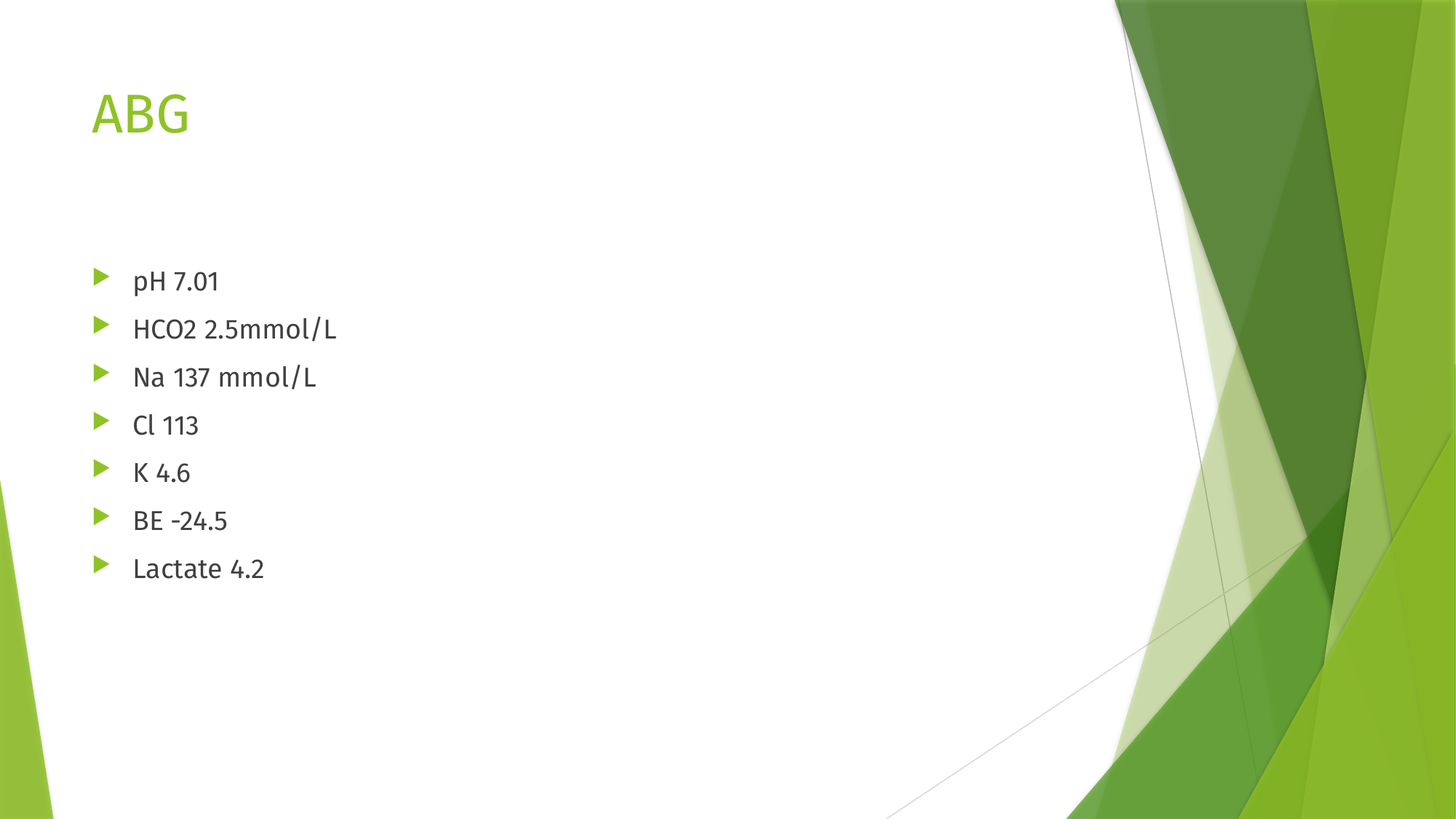

# ABG
pH 7.01
HCO2 2.5mmol/L
Na 137 mmol/L
Cl 113
K 4.6
BE -24.5
Lactate 4.2